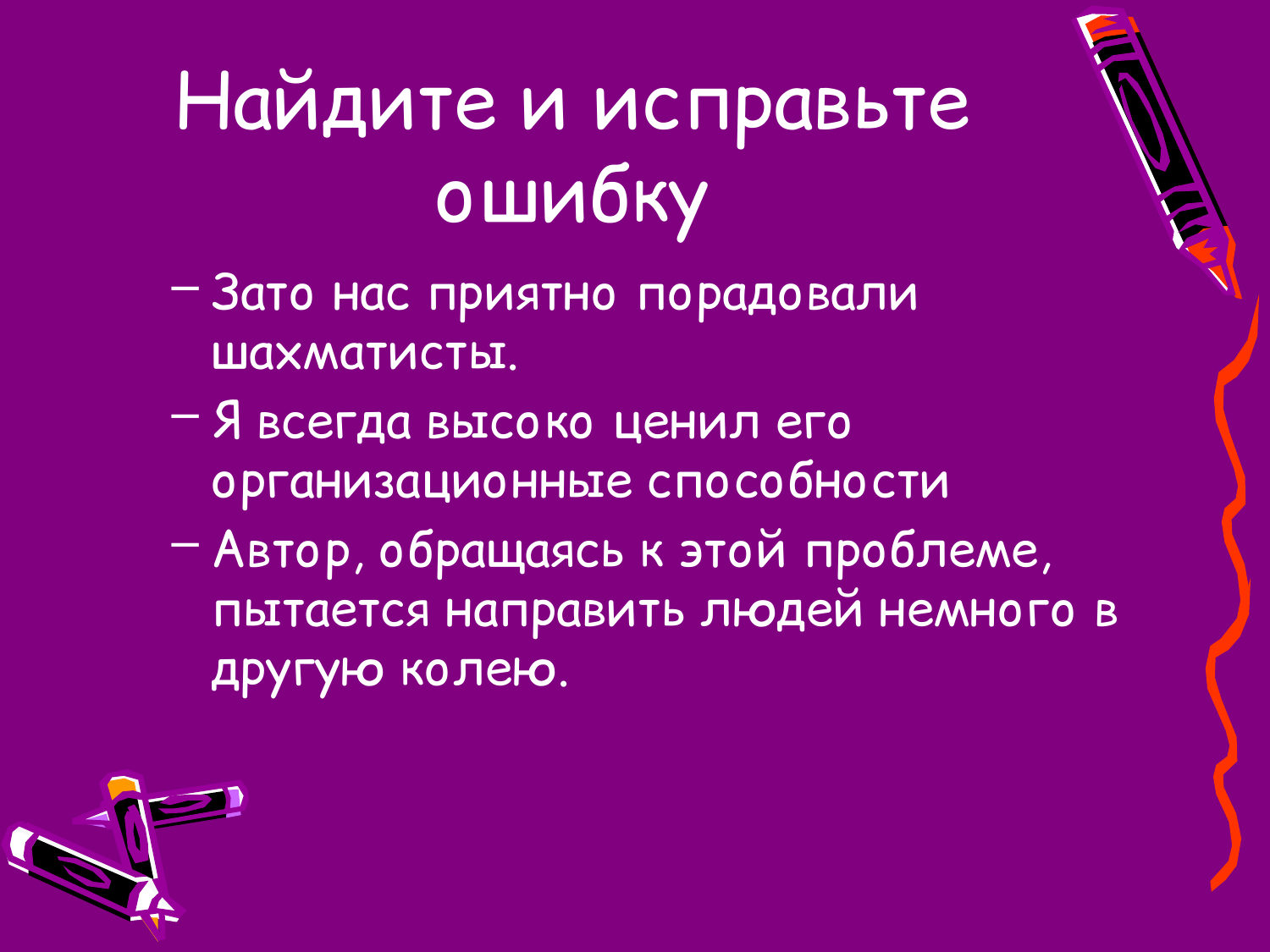

# Найдите и исправьте ошибку
Зато нас приятно порадовали шахматисты.
Я всегда высоко ценил его организационные способности
Автор, обращаясь к этой проблеме, пытается направить людей немного в другую колею.